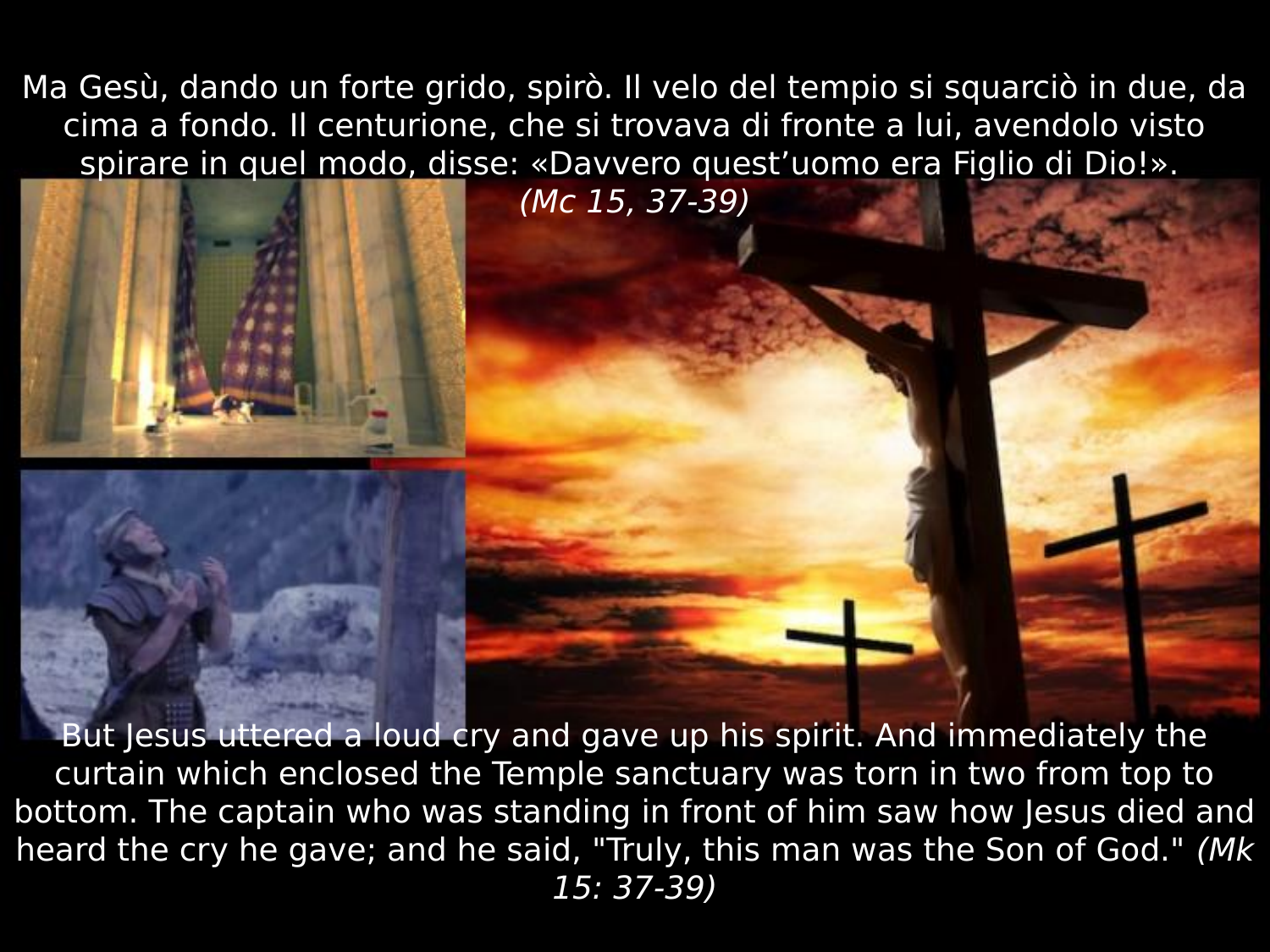

# Ma Gesù, dando un forte grido, spirò. Il velo del tempio si squarciò in due, da cima a fondo. Il centurione, che si trovava di fronte a lui, avendolo visto spirare in quel modo, disse: «Davvero quest’uomo era Figlio di Dio!». (Mc 15, 37-39)
But Jesus uttered a loud cry and gave up his spirit. And immediately the curtain which enclosed the Temple sanctuary was torn in two from top to bottom. The captain who was standing in front of him saw how Jesus died and heard the cry he gave; and he said, "Truly, this man was the Son of God." (Mk 15: 37-39)